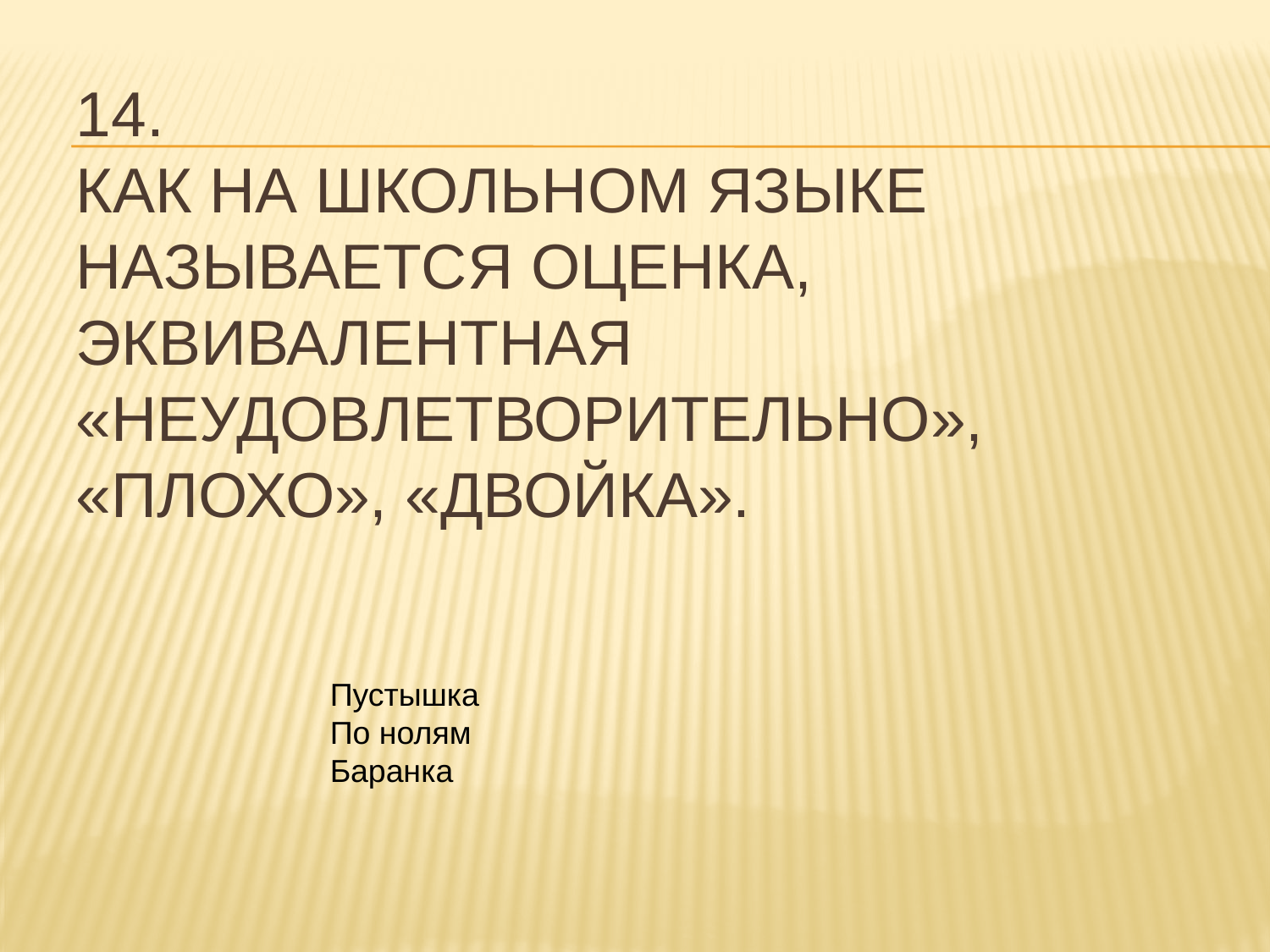

# 14. Как на школьном языке называется оценка, эквивалентная «неудовлетворительно», «плохо», «двойка».
Пустышка
По нолям
Баранка